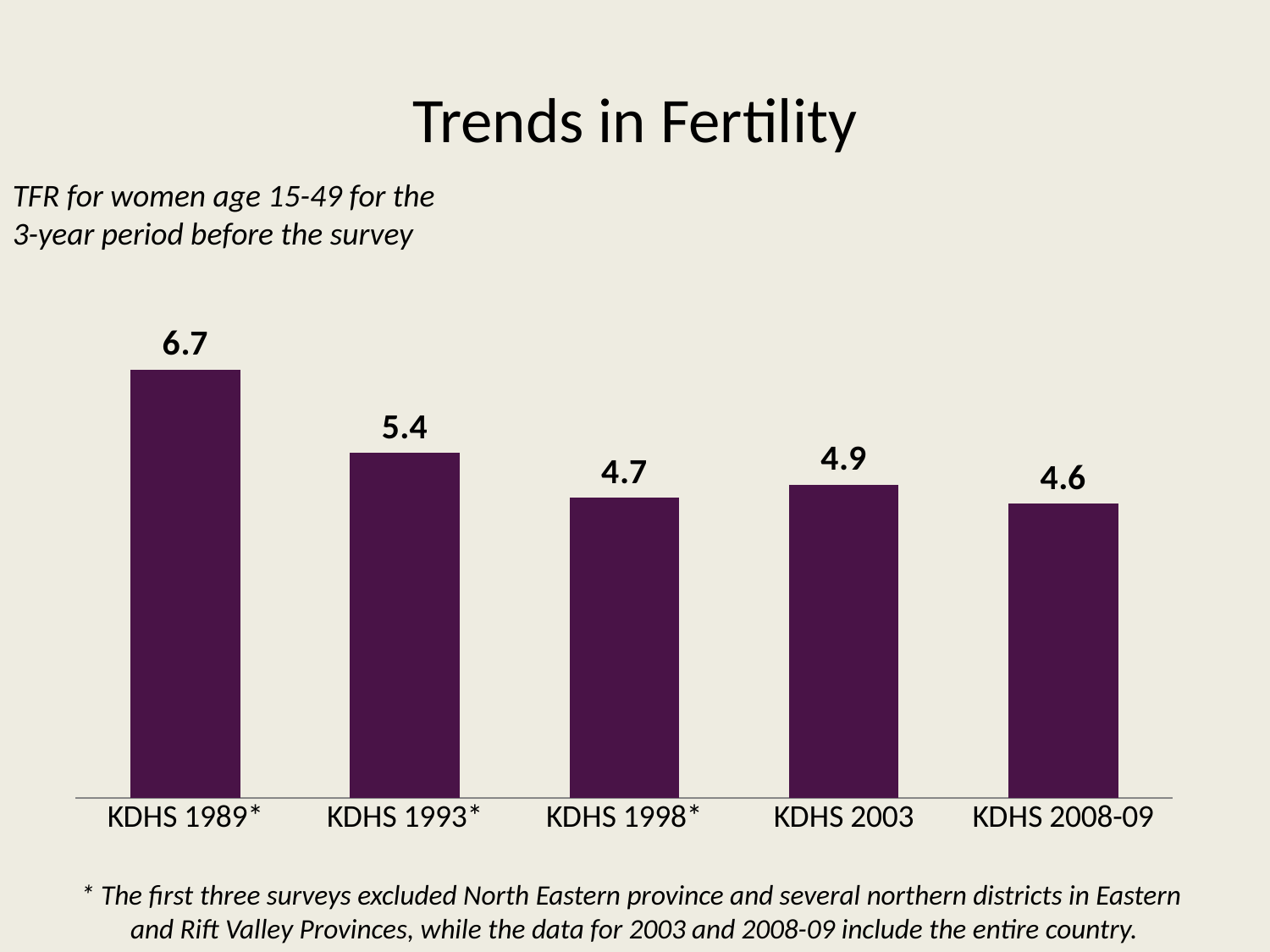

# Trends in Fertility
TFR for women age 15-49 for the 3-year period before the survey

### Chart

| Category | Series 1 |
|---|---|
| KDHS 1989* | 6.7 |
| KDHS 1993* | 5.4 |
| KDHS 1998* | 4.7 |
| KDHS 2003 | 4.9 |
| KDHS 2008-09 | 4.6 |
* The first three surveys excluded North Eastern province and several northern districts in Eastern
and Rift Valley Provinces, while the data for 2003 and 2008-09 include the entire country.